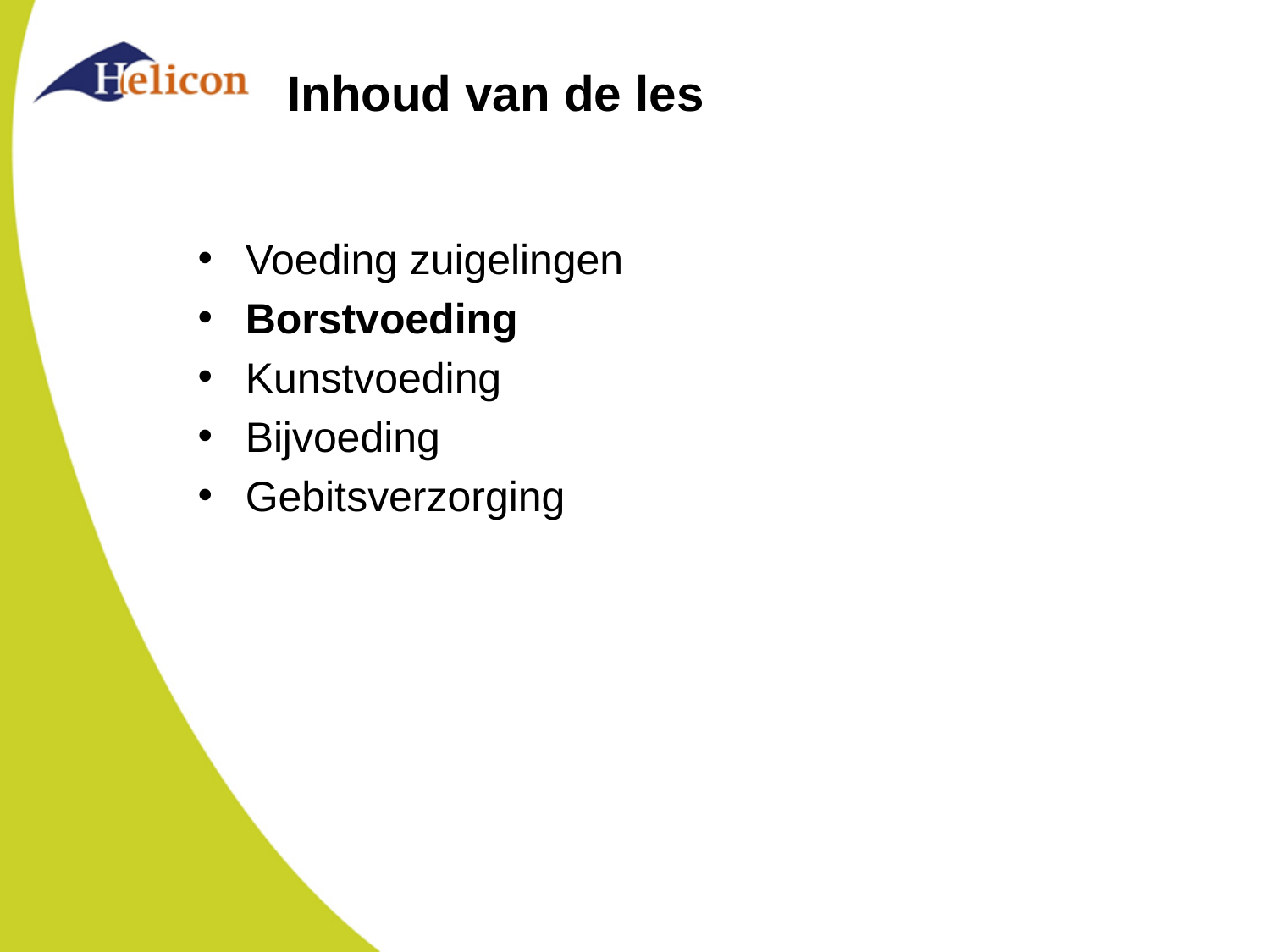

# Inhoud van de les
Voeding zuigelingen
Borstvoeding
Kunstvoeding
Bijvoeding
Gebitsverzorging